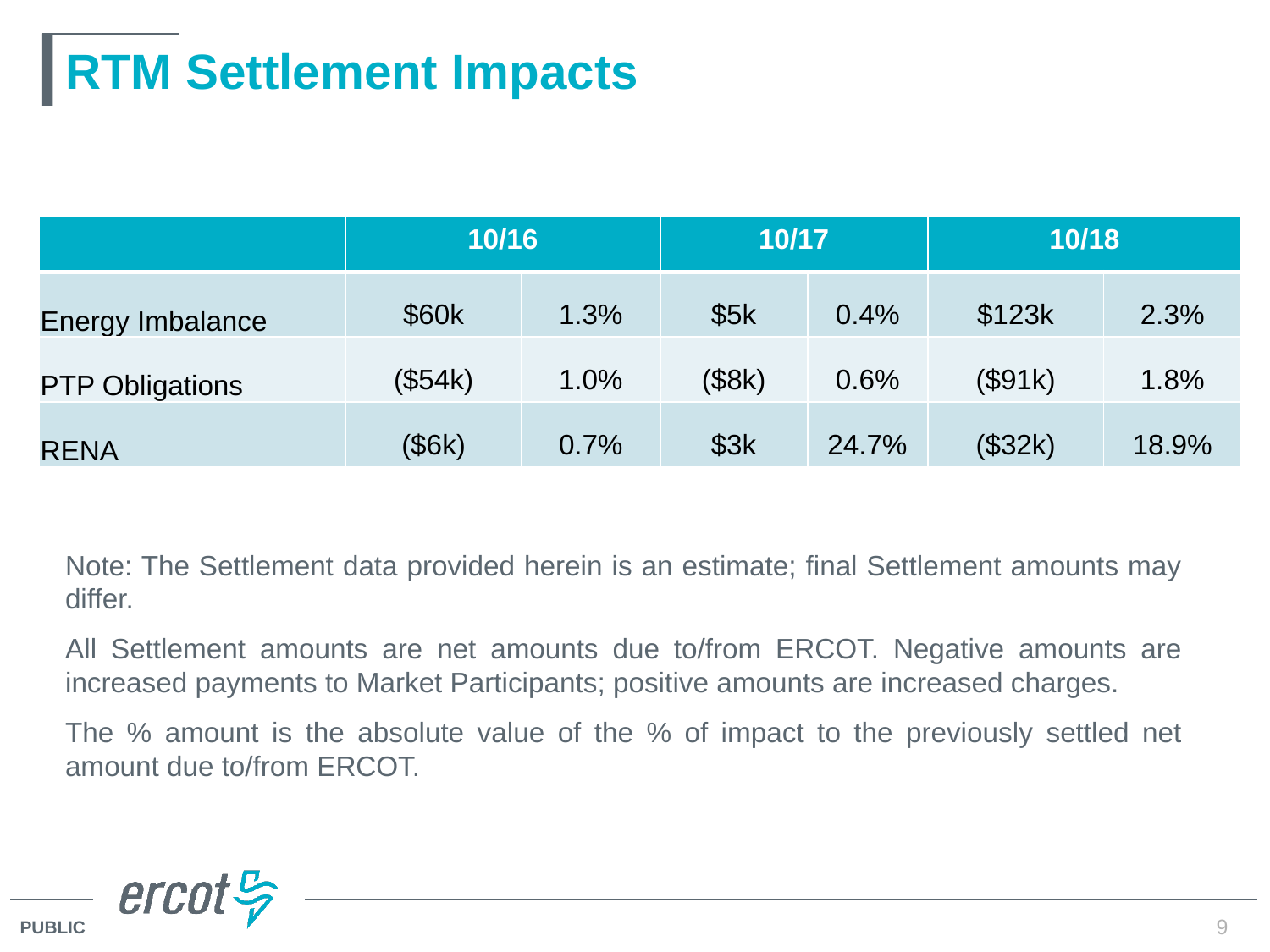

# RTM Settlement Impacts
|  | 10/16 |  | 10/17 |  | 10/18 |  |
| --- | --- | --- | --- | --- | --- | --- |
| Energy Imbalance | $60k | 1.3% | $5k | 0.4% | $123k | 2.3% |
| PTP Obligations | ($54k) | 1.0% | ($8k) | 0.6% | ($91k) | 1.8% |
| RENA | ($6k) | 0.7% | $3k | 24.7% | ($32k) | 18.9% |
Note: The Settlement data provided herein is an estimate; final Settlement amounts may differ.
All Settlement amounts are net amounts due to/from ERCOT. Negative amounts are increased payments to Market Participants; positive amounts are increased charges.
The % amount is the absolute value of the % of impact to the previously settled net amount due to/from ERCOT.
9